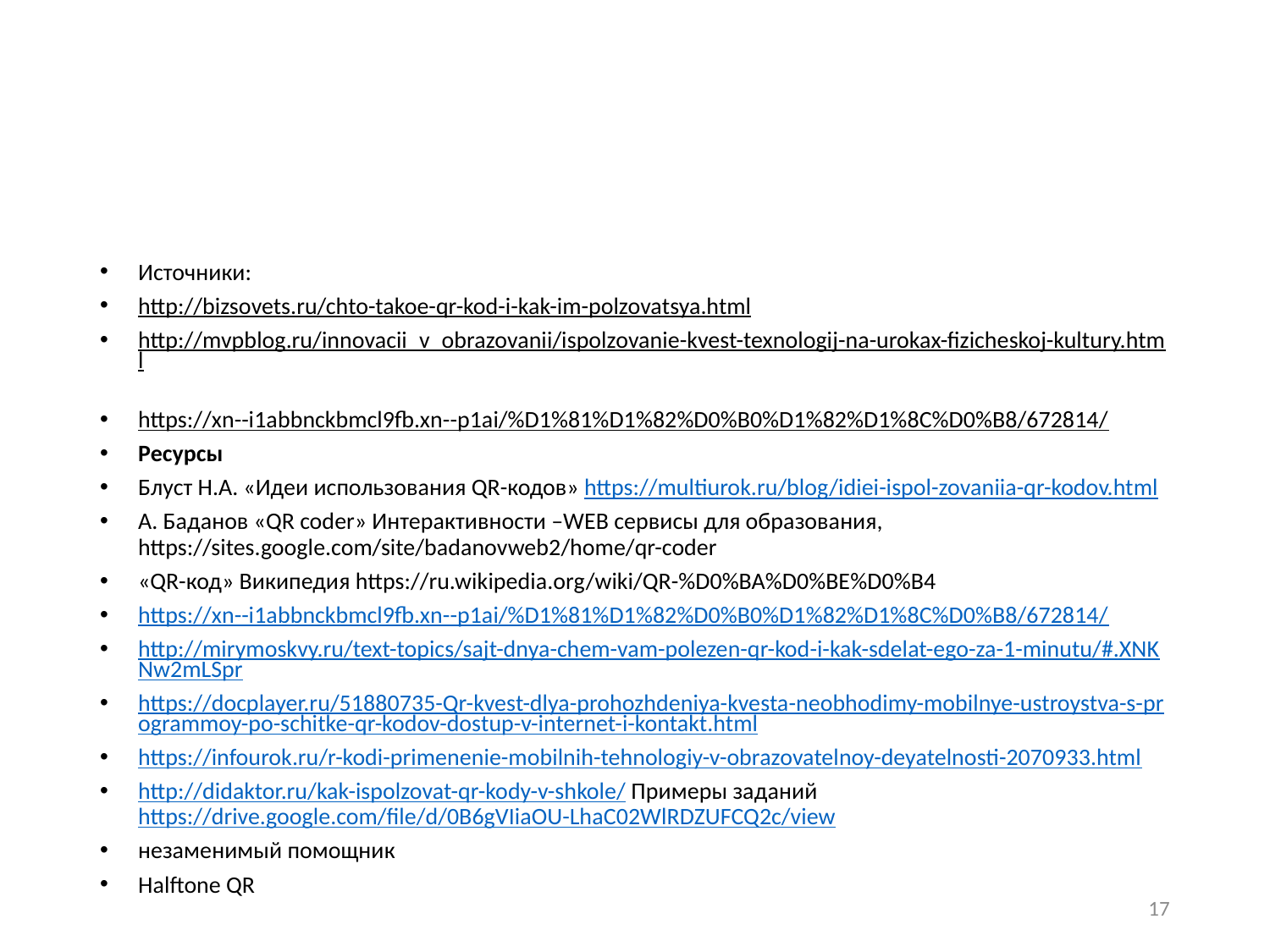

#
Источники:
http://bizsovets.ru/chto-takoe-qr-kod-i-kak-im-polzovatsya.html
http://mvpblog.ru/innovacii_v_obrazovanii/ispolzovanie-kvest-texnologij-na-urokax-fizicheskoj-kultury.html
https://xn--i1abbnckbmcl9fb.xn--p1ai/%D1%81%D1%82%D0%B0%D1%82%D1%8C%D0%B8/672814/
Ресурсы
Блуст Н.А. «Идеи использования QR-кодов» https://multiurok.ru/blog/idiei-ispol-zovaniia-qr-kodov.html
А. Баданов «QR coder» Интерактивности –WEB сервисы для образования, https://sites.google.com/site/badanovweb2/home/qr-coder
«QR-код» Википедия https://ru.wikipedia.org/wiki/QR-%D0%BA%D0%BE%D0%B4
https://xn--i1abbnckbmcl9fb.xn--p1ai/%D1%81%D1%82%D0%B0%D1%82%D1%8C%D0%B8/672814/
http://mirymoskvy.ru/text-topics/sajt-dnya-chem-vam-polezen-qr-kod-i-kak-sdelat-ego-za-1-minutu/#.XNKNw2mLSpr
https://docplayer.ru/51880735-Qr-kvest-dlya-prohozhdeniya-kvesta-neobhodimy-mobilnye-ustroystva-s-programmoy-po-schitke-qr-kodov-dostup-v-internet-i-kontakt.html
https://infourok.ru/r-kodi-primenenie-mobilnih-tehnologiy-v-obrazovatelnoy-deyatelnosti-2070933.html
http://didaktor.ru/kak-ispolzovat-qr-kody-v-shkole/ Примеры заданий https://drive.google.com/file/d/0B6gVIiaOU-LhaC02WlRDZUFCQ2c/view
незаменимый помощник
Halftone QR

17